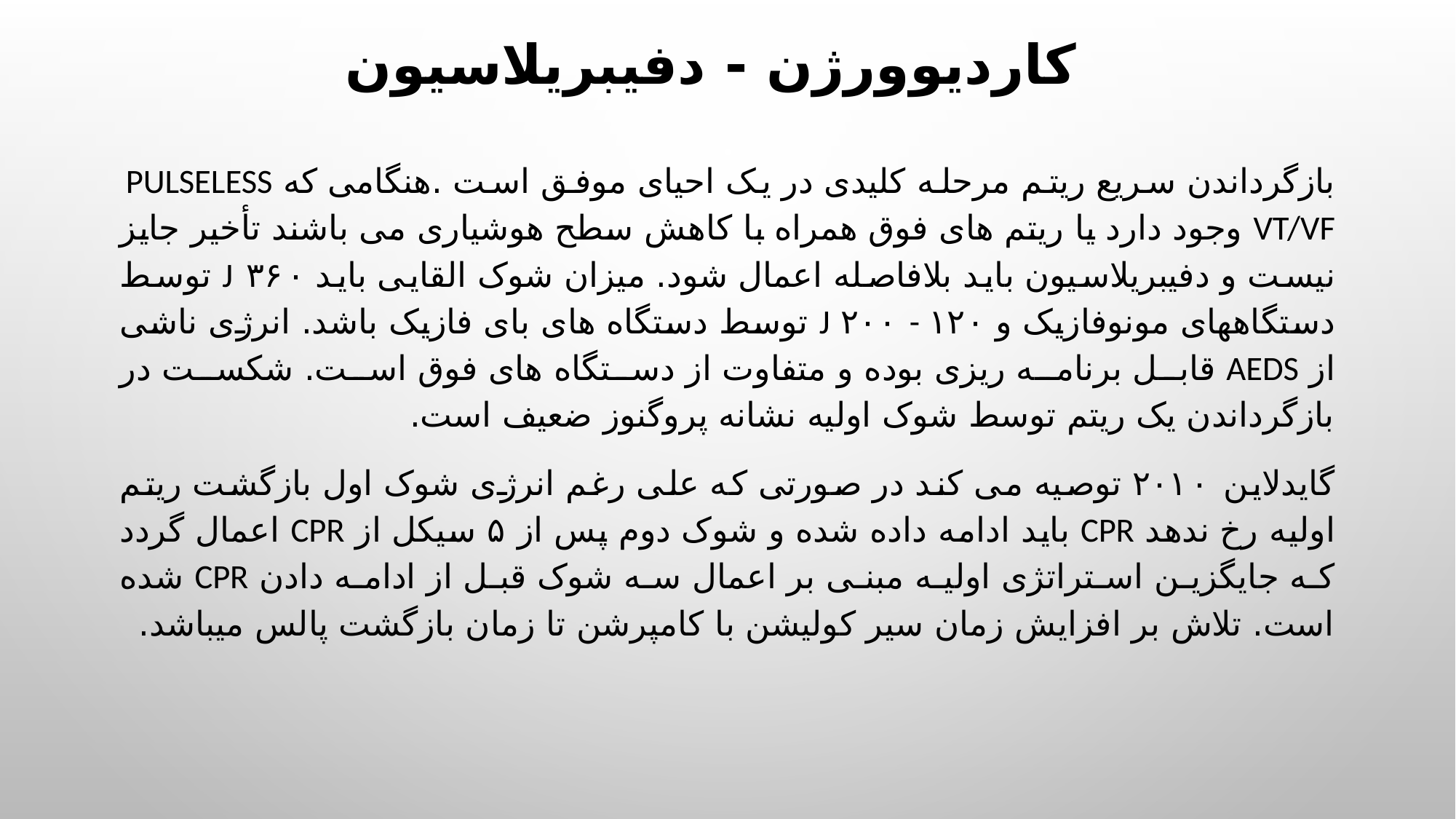

# کاردیوورژن - دفیبریلاسیون
بازگرداندن سریع ریتم مرحله کلیدی در یک احیای موفق است .هنگامی که pulseless VT/VF وجود دارد یا ریتم های فوق همراه با کاهش سطح هوشیاری می باشند تأخیر جایز نیست و دفیبریلاسیون باید بلافاصله اعمال شود. میزان شوک القایی باید j ۳۶۰ توسط دستگاههای مونوفازیک و j ۲۰۰ - ۱۲۰ توسط دستگاه های بای فازیک باشد. انرژی ناشی از AEDS قابل برنامه ریزی بوده و متفاوت از دستگاه های فوق است. شکست در بازگرداندن یک ریتم توسط شوک اولیه نشانه پروگنوز ضعیف است.
گایدلاین ۲۰۱۰ توصیه می کند در صورتی که علی رغم انرژی شوک اول بازگشت ریتم اولیه رخ ندهد CPR باید ادامه داده شده و شوک دوم پس از ۵ سیکل از CPR اعمال گردد که جایگزین استراتژی اولیه مبنی بر اعمال سه شوک قبل از ادامه دادن CPR شده است. تلاش بر افزایش زمان سیر کولیشن با کامپرشن تا زمان بازگشت پالس میباشد.